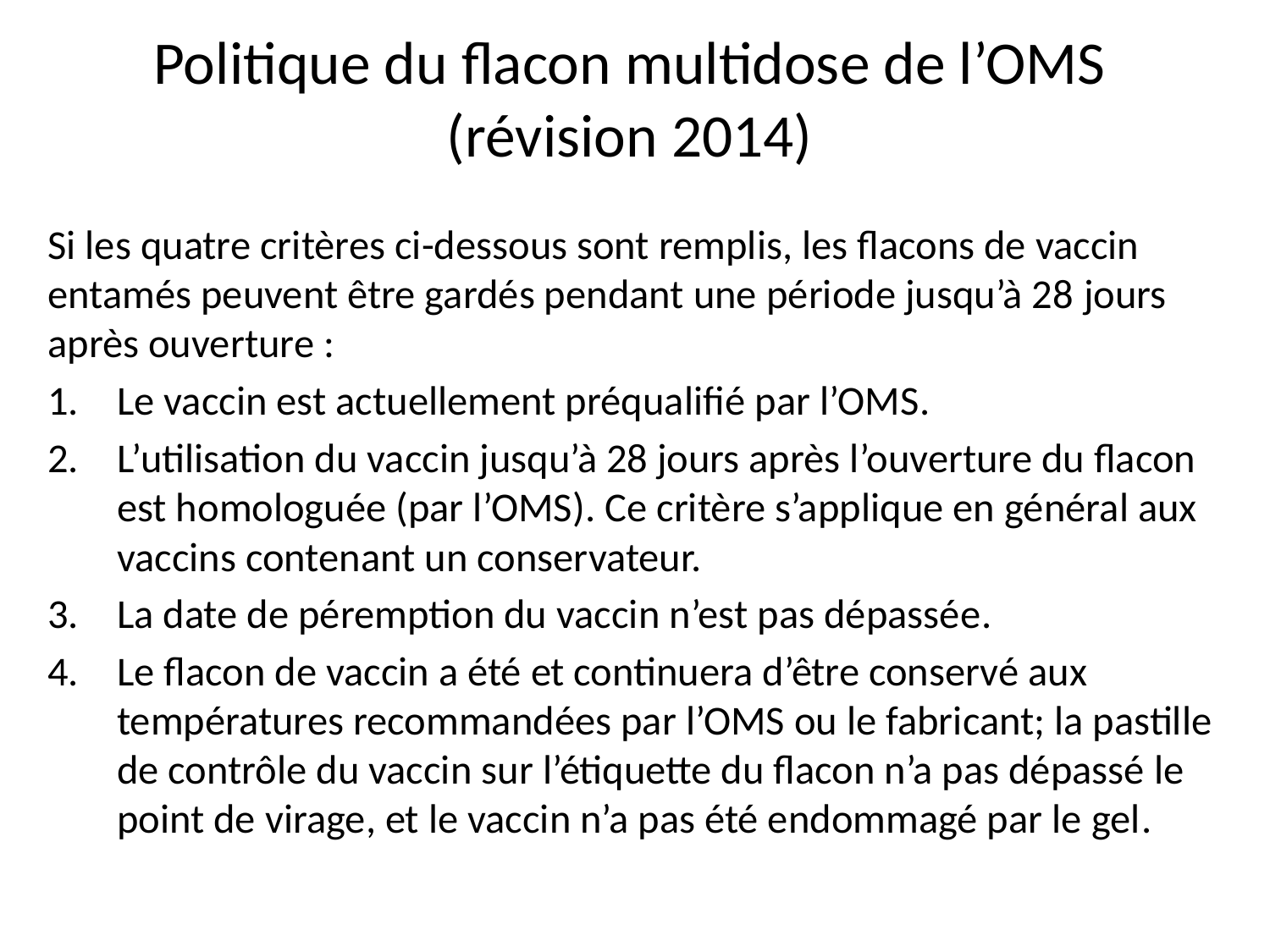

# Politique du flacon multidose de l’OMS (révision 2014)
Si les quatre critères ci-dessous sont remplis, les flacons de vaccin entamés peuvent être gardés pendant une période jusqu’à 28 jours après ouverture :
Le vaccin est actuellement préqualifié par l’OMS.
L’utilisation du vaccin jusqu’à 28 jours après l’ouverture du flacon est homologuée (par l’OMS). Ce critère s’applique en général aux vaccins contenant un conservateur.
La date de péremption du vaccin n’est pas dépassée.
Le flacon de vaccin a été et continuera d’être conservé aux températures recommandées par l’OMS ou le fabricant; la pastille de contrôle du vaccin sur l’étiquette du flacon n’a pas dépassé le point de virage, et le vaccin n’a pas été endommagé par le gel.